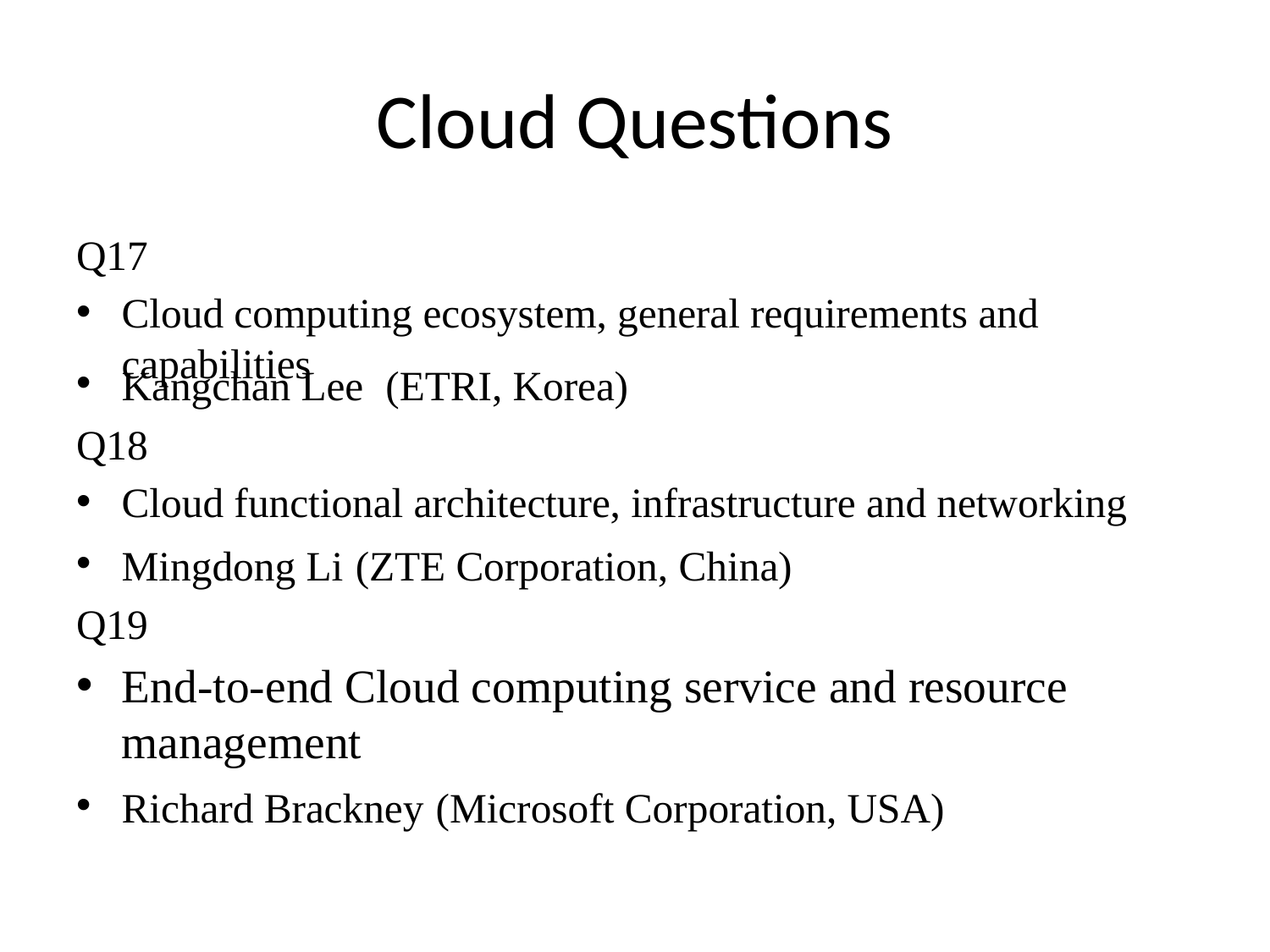

# Cloud Questions
Q17
Cloud computing ecosystem, general requirements and capabilities
Kangchan Lee  (ETRI, Korea)
Q18
Cloud functional architecture, infrastructure and networking
Mingdong Li (ZTE Corporation, China)
Q19
End-to-end Cloud computing service and resource management
Richard Brackney (Microsoft Corporation, USA)